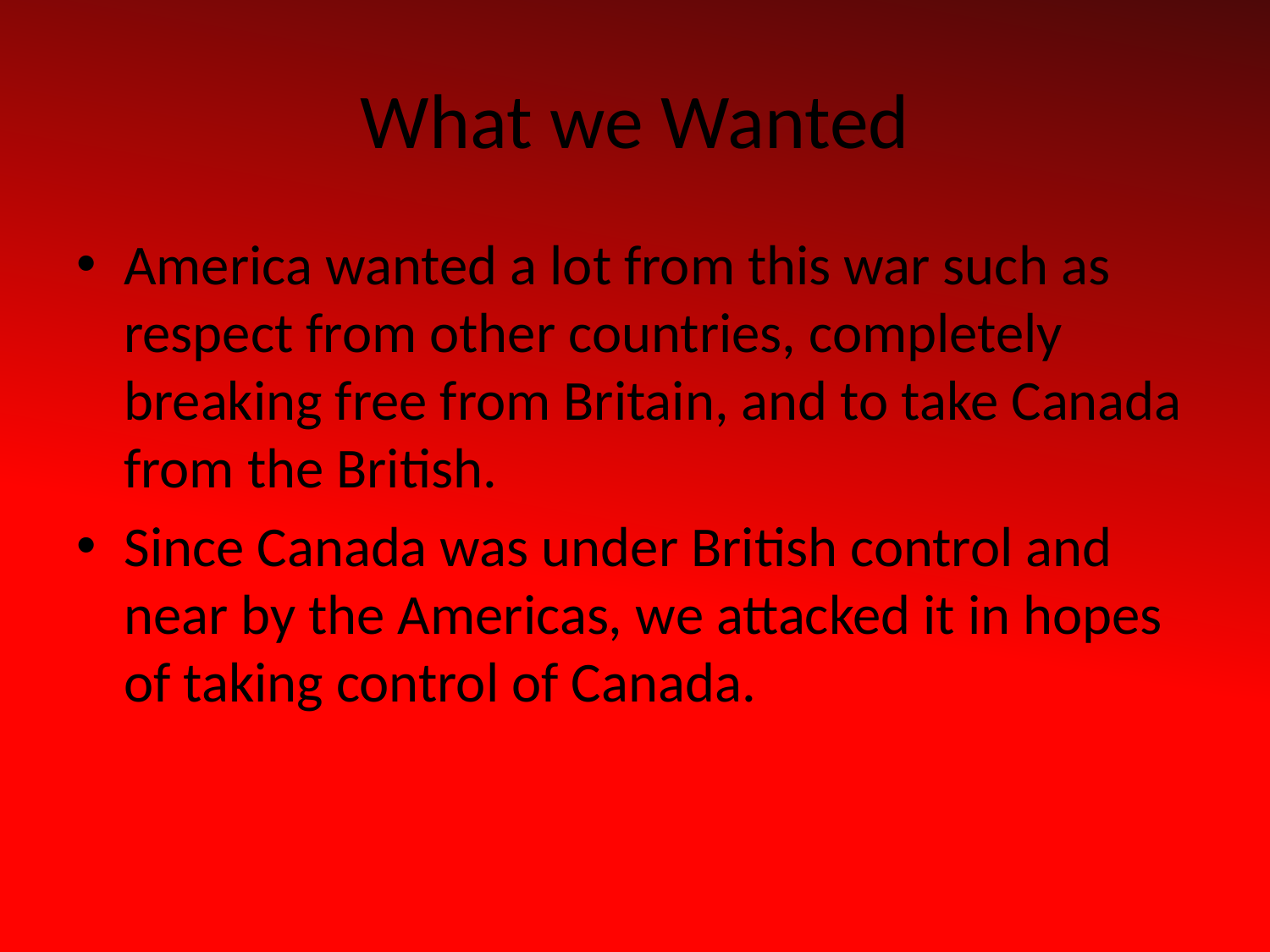

# What we Wanted
America wanted a lot from this war such as respect from other countries, completely breaking free from Britain, and to take Canada from the British.
Since Canada was under British control and near by the Americas, we attacked it in hopes of taking control of Canada.